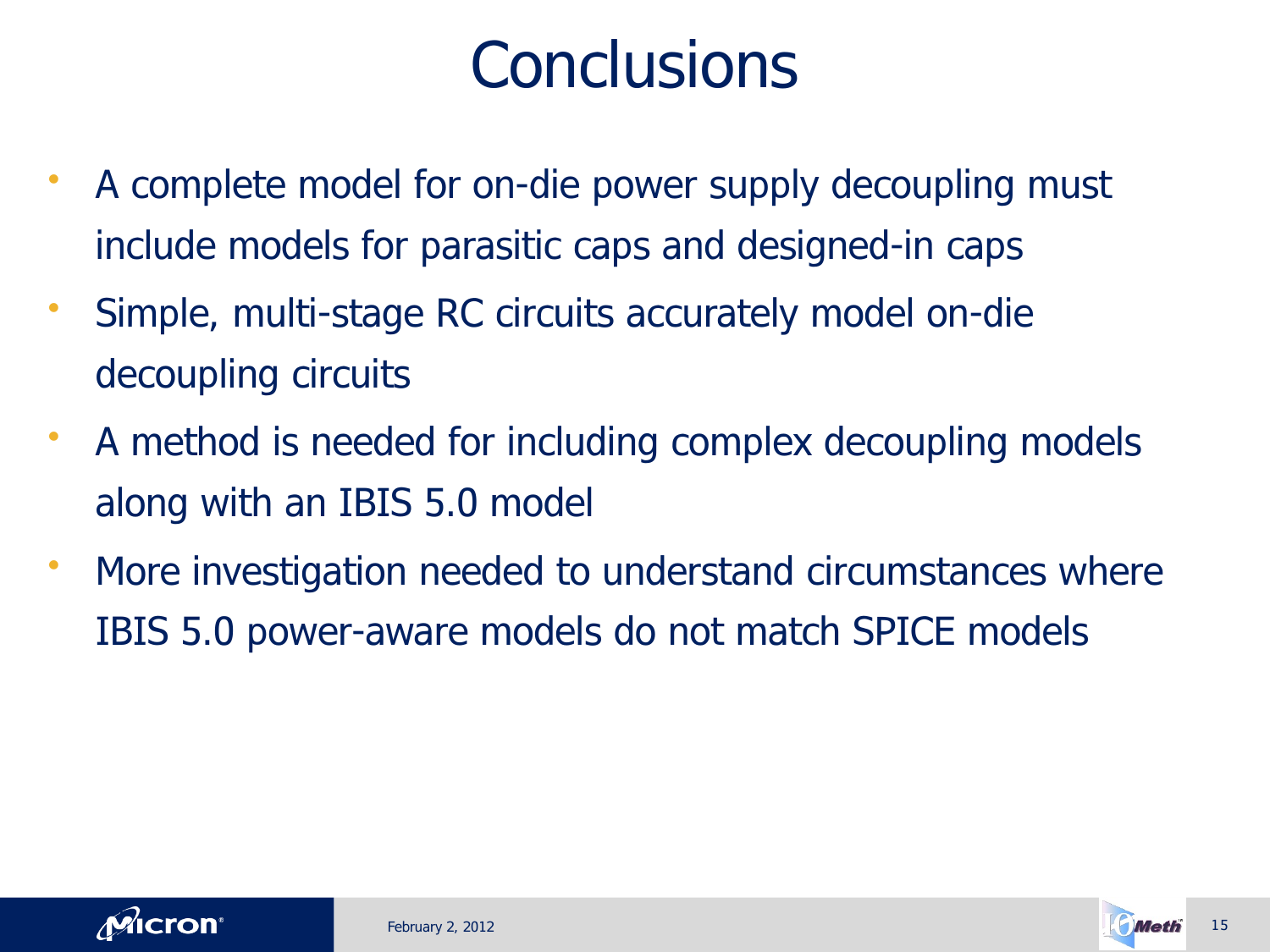

# Conclusions
A complete model for on-die power supply decoupling must include models for parasitic caps and designed-in caps
Simple, multi-stage RC circuits accurately model on-die decoupling circuits
A method is needed for including complex decoupling models along with an IBIS 5.0 model
More investigation needed to understand circumstances where IBIS 5.0 power-aware models do not match SPICE models
February 2, 2012